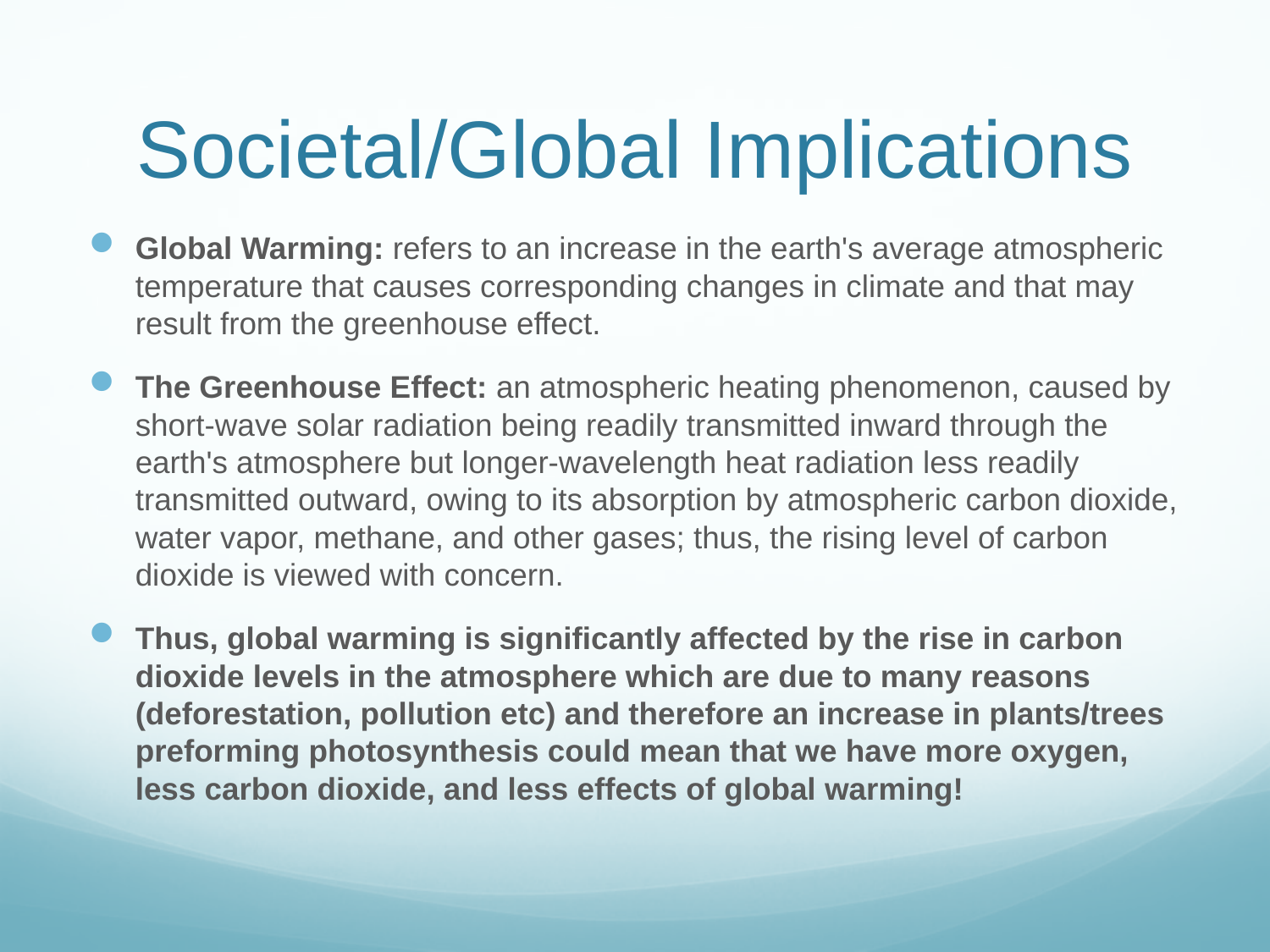

# Societal/Global Implications
Global Warming: refers to an increase in the earth's average atmospheric temperature that causes corresponding changes in climate and that may result from the greenhouse effect.
The Greenhouse Effect: an atmospheric heating phenomenon, caused by short-wave solar radiation being readily transmitted inward through the earth's atmosphere but longer-wavelength heat radiation less readily transmitted outward, owing to its absorption by atmospheric carbon dioxide, water vapor, methane, and other gases; thus, the rising level of carbon dioxide is viewed with concern.
Thus, global warming is significantly affected by the rise in carbon dioxide levels in the atmosphere which are due to many reasons (deforestation, pollution etc) and therefore an increase in plants/trees preforming photosynthesis could mean that we have more oxygen, less carbon dioxide, and less effects of global warming!